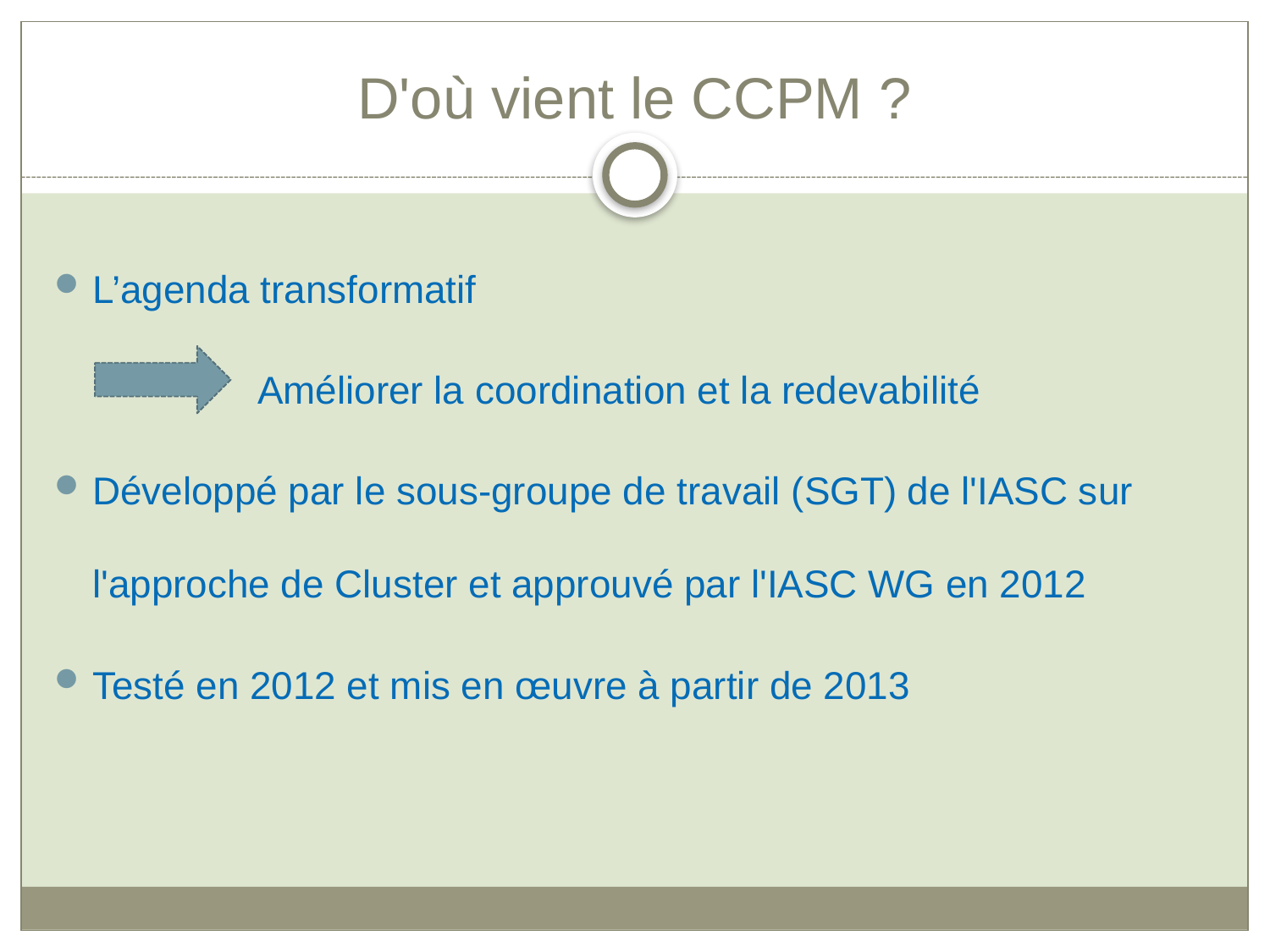

# D'où vient le CCPM ?
L’agenda transformatif
Améliorer la coordination et la redevabilité
Développé par le sous-groupe de travail (SGT) de l'IASC sur l'approche de Cluster et approuvé par l'IASC WG en 2012
Testé en 2012 et mis en œuvre à partir de 2013